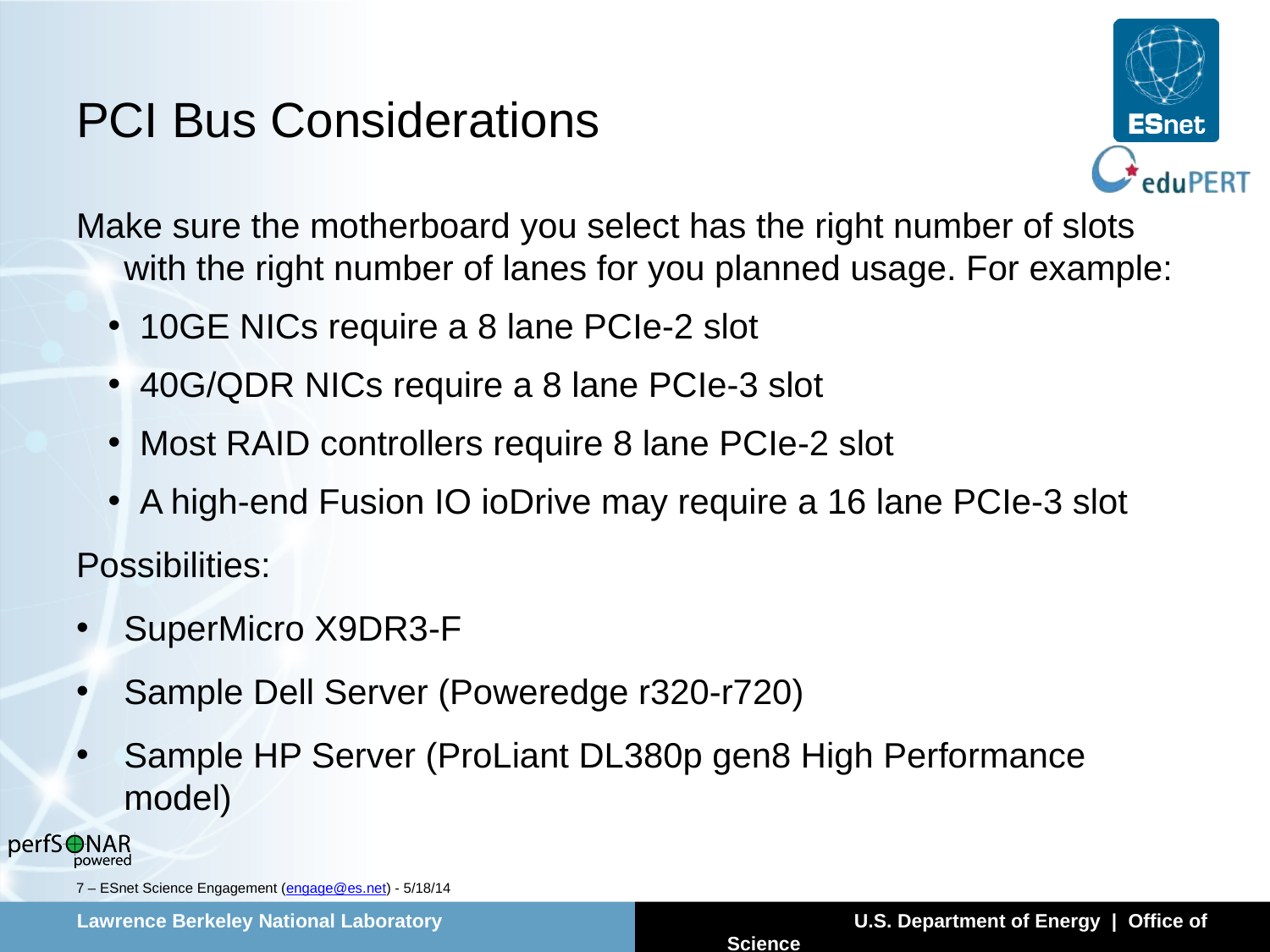

# PCI Bus Considerations
Make sure the motherboard you select has the right number of slots with the right number of lanes for you planned usage. For example:
10GE NICs require a 8 lane PCIe-2 slot
40G/QDR NICs require a 8 lane PCIe-3 slot
Most RAID controllers require 8 lane PCIe-2 slot
A high-end Fusion IO ioDrive may require a 16 lane PCIe-3 slot
Possibilities:
SuperMicro X9DR3-F
Sample Dell Server (Poweredge r320-r720)
Sample HP Server (ProLiant DL380p gen8 High Performance model)
7 – ESnet Science Engagement (engage@es.net) - 5/18/14